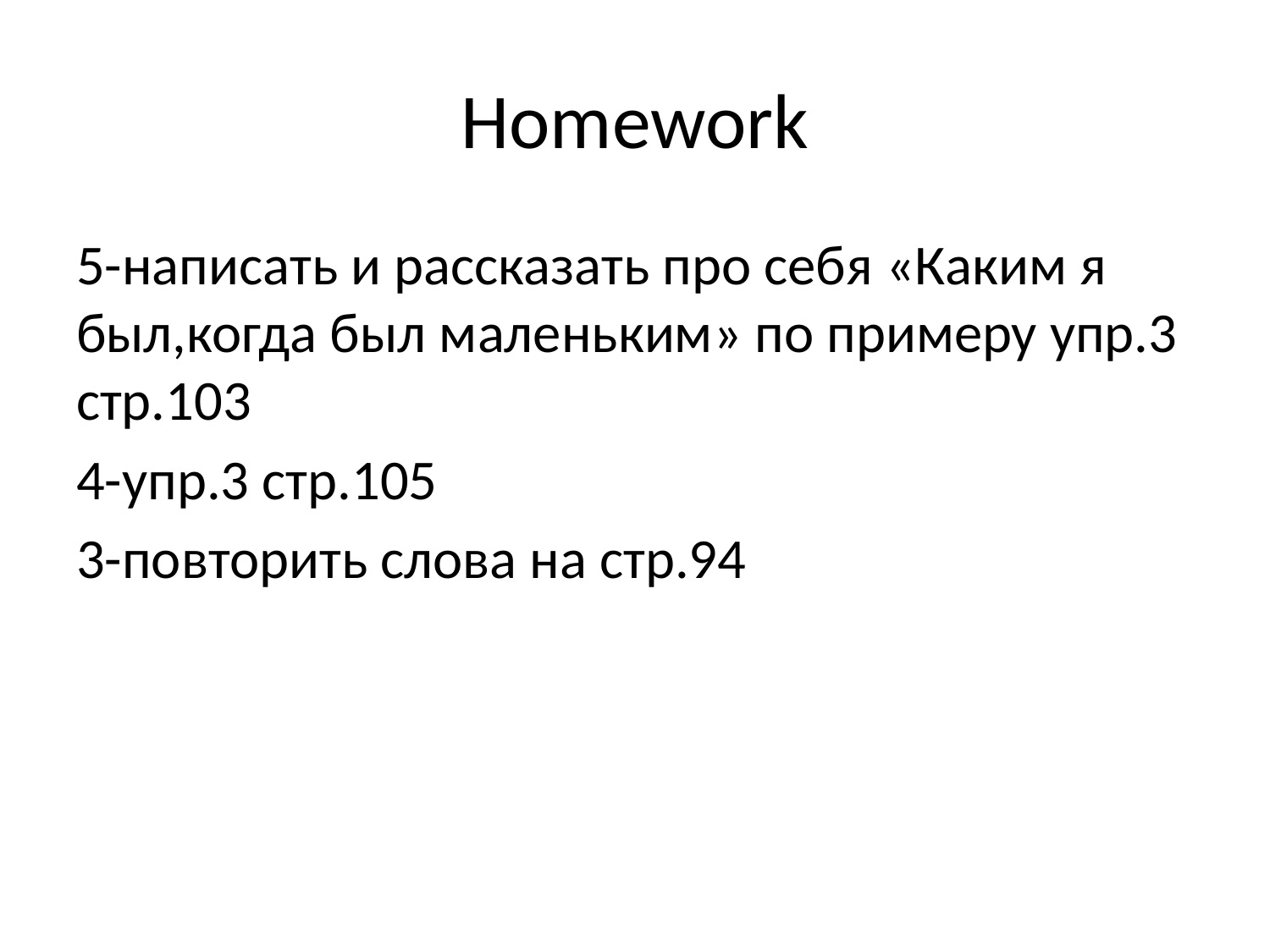

# Homework
5-написать и рассказать про себя «Каким я был,когда был маленьким» по примеру упр.3 стр.103
4-упр.3 стр.105
3-повторить слова на стр.94